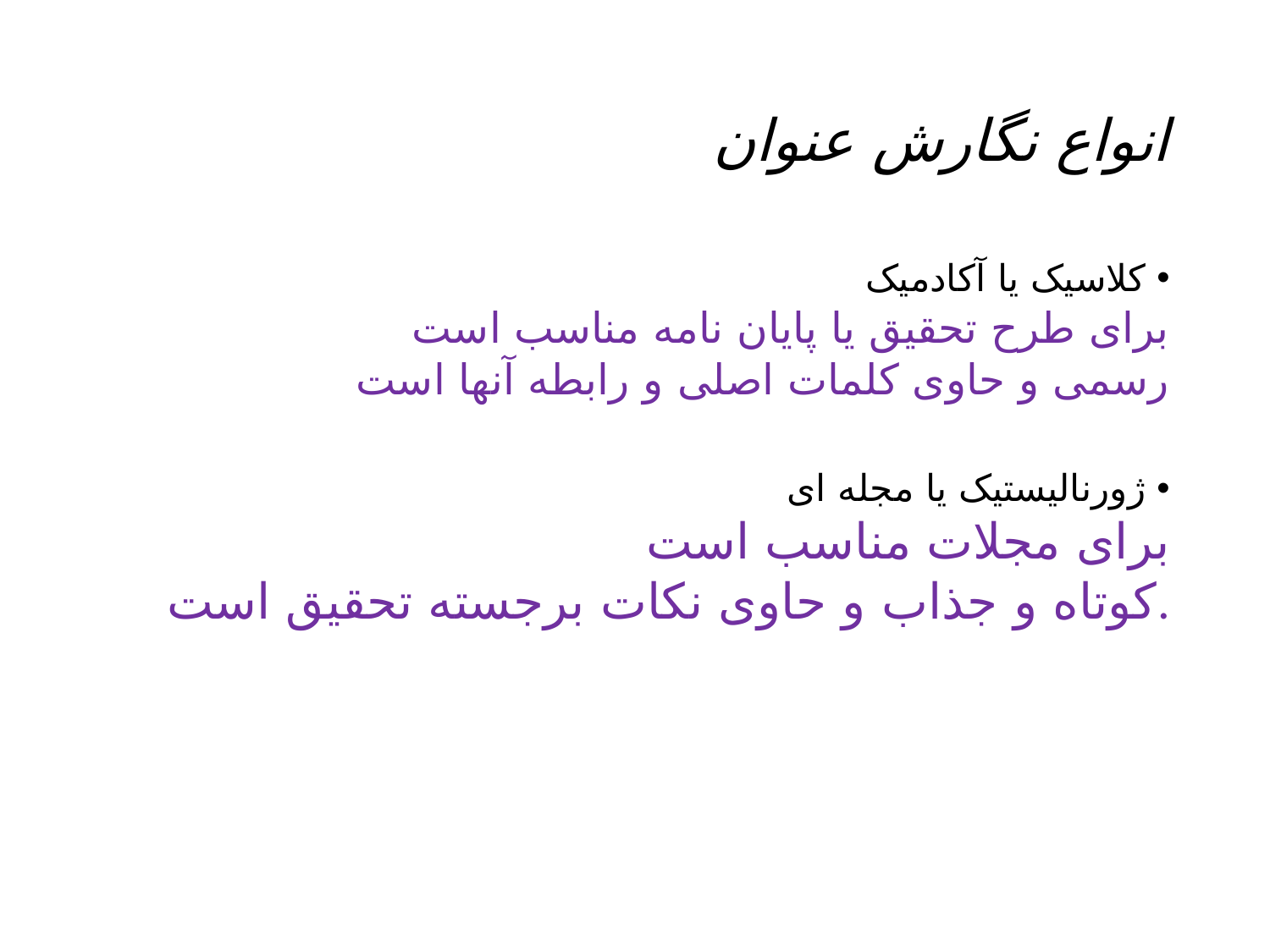

# انواع نگارش عنوان
کلاسیک یا آکادمیک
برای طرح تحقیق یا پایان نامه مناسب است
رسمی و حاوی کلمات اصلی و رابطه آنها است

ژورنالیستیک یا مجله ای
برای مجلات مناسب است
کوتاه و جذاب و حاوی نکات برجسته تحقیق است.
15 November 2021
salman.khazaei61@gmail.com
33